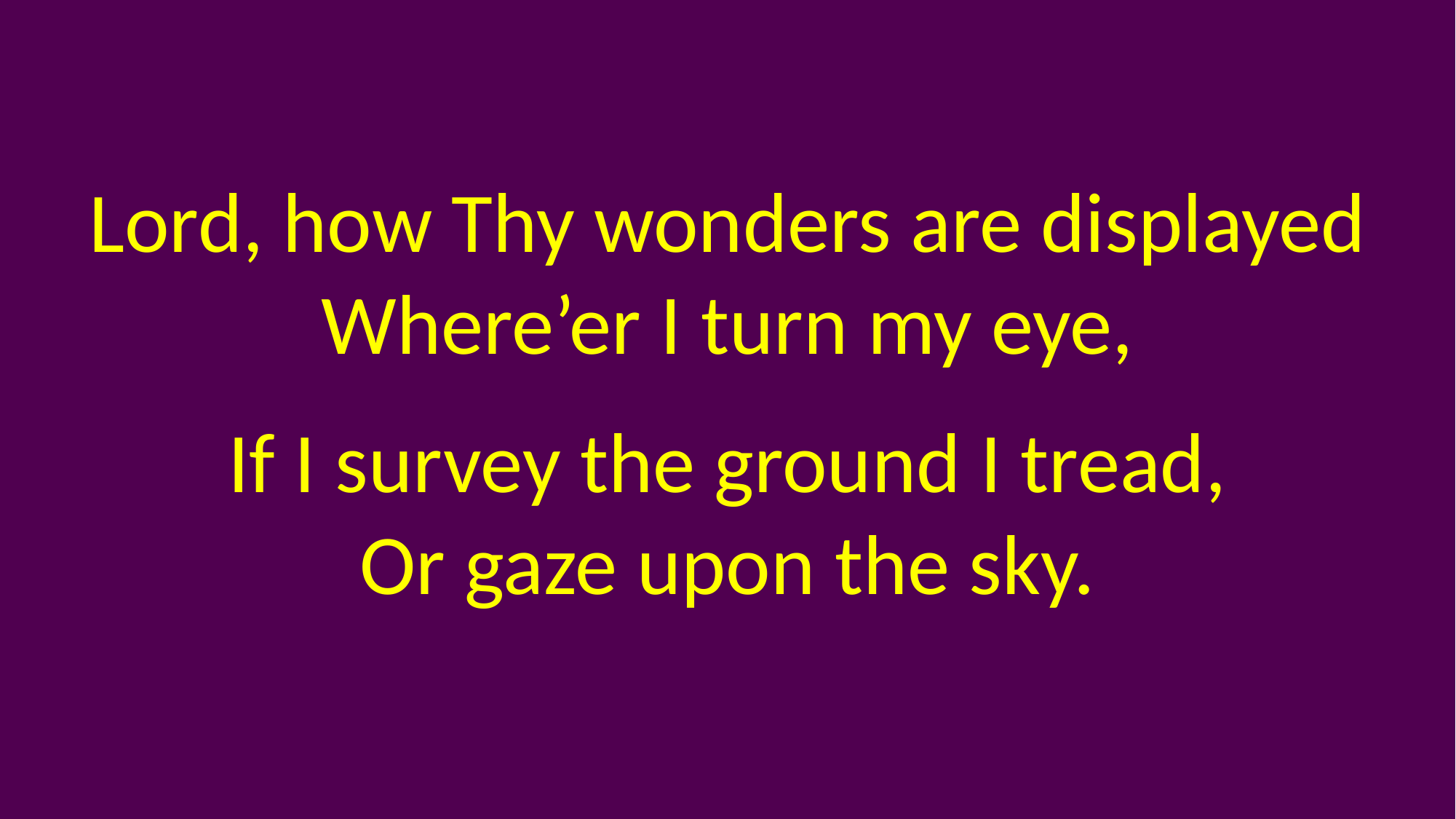

Lord, how Thy wonders are displayed
Where’er I turn my eye,
If I survey the ground I tread,
Or gaze upon the sky.